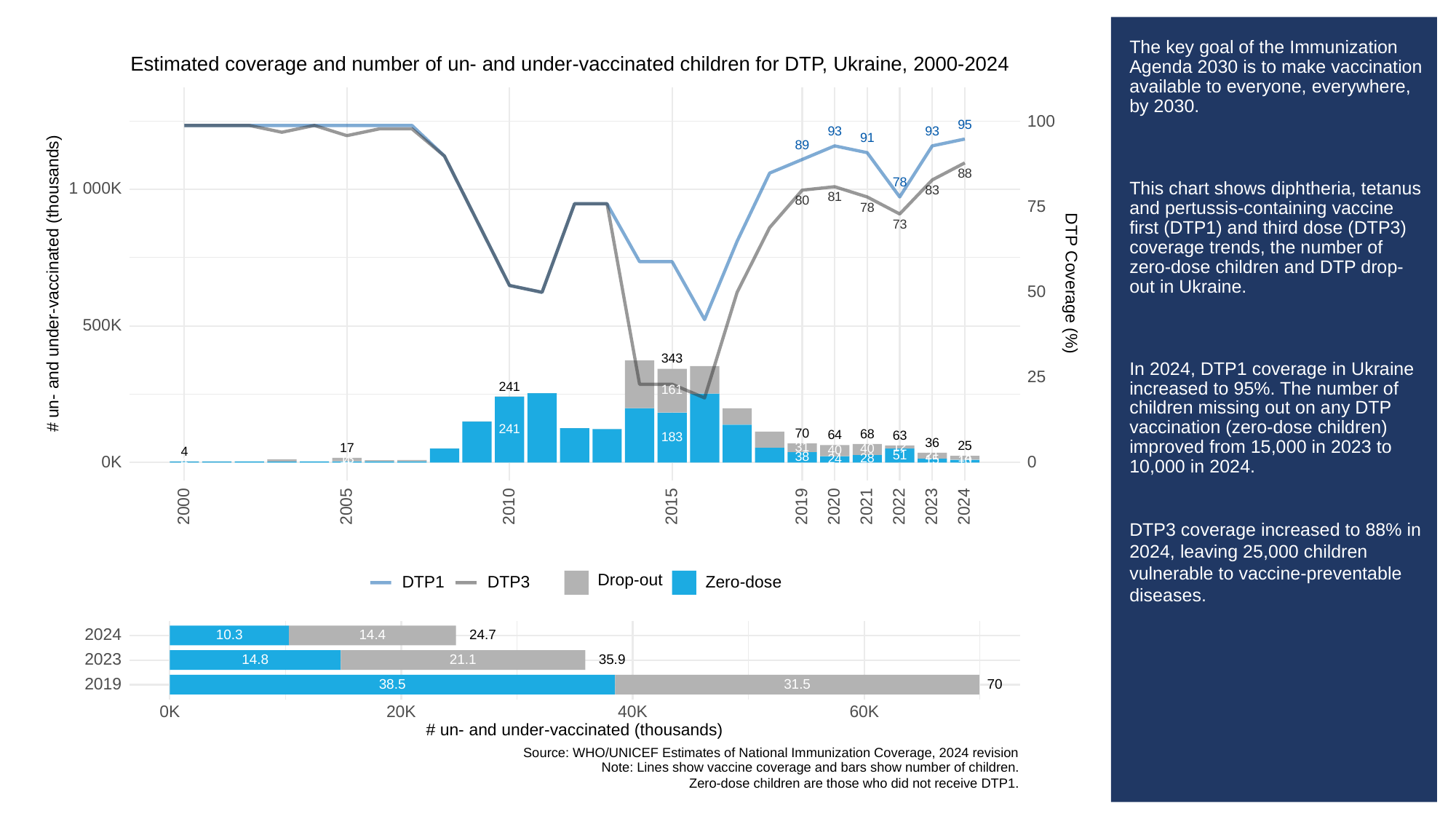

# The key goal of the Immunization Agenda 2030 is to make vaccination available to everyone, everywhere, by 2030.

This chart shows diphtheria, tetanus and pertussis-containing vaccine first (DTP1) and third dose (DTP3) coverage trends, the number of zero-dose children and DTP drop-out in Ukraine.

In 2024, DTP1 coverage in Ukraine increased to 95%. The number of children missing out on any DTP vaccination (zero-dose children) improved from 15,000 in 2023 to 10,000 in 2024.

DTP3 coverage increased to 88% in 2024, leaving 25,000 children vulnerable to vaccine-preventable diseases.

Estimated coverage and number of un- and under-vaccinated children for DTP, Ukraine, 2000-2024

100
95

93
93
91
89
88
78
1 000K
83

81
80
75
78
73

# un- and under-vaccinated (thousands)
DTP Coverage (%)
50
500K

343

25
241
161

241

70
68
64
63

183
36
25
12
31

17

40

40

4

51
21

38

14
28
24
13

15

10
0K
0
4
4

2023
2000
2005
2010
2015
2019
2020
2021
2022
2024

Drop-out
DTP3
Zero-dose
DTP1

2024
10.3
14.4
24.7

2023
35.9
14.8
21.1

2019
38.5
31.5
70

0K
20K
40K
60K
# un- and under-vaccinated (thousands)
Source: WHO/UNICEF Estimates of National Immunization Coverage, 2024 revision
Note: Lines show vaccine coverage and bars show number of children.
Zero-dose children are those who did not receive DTP1.